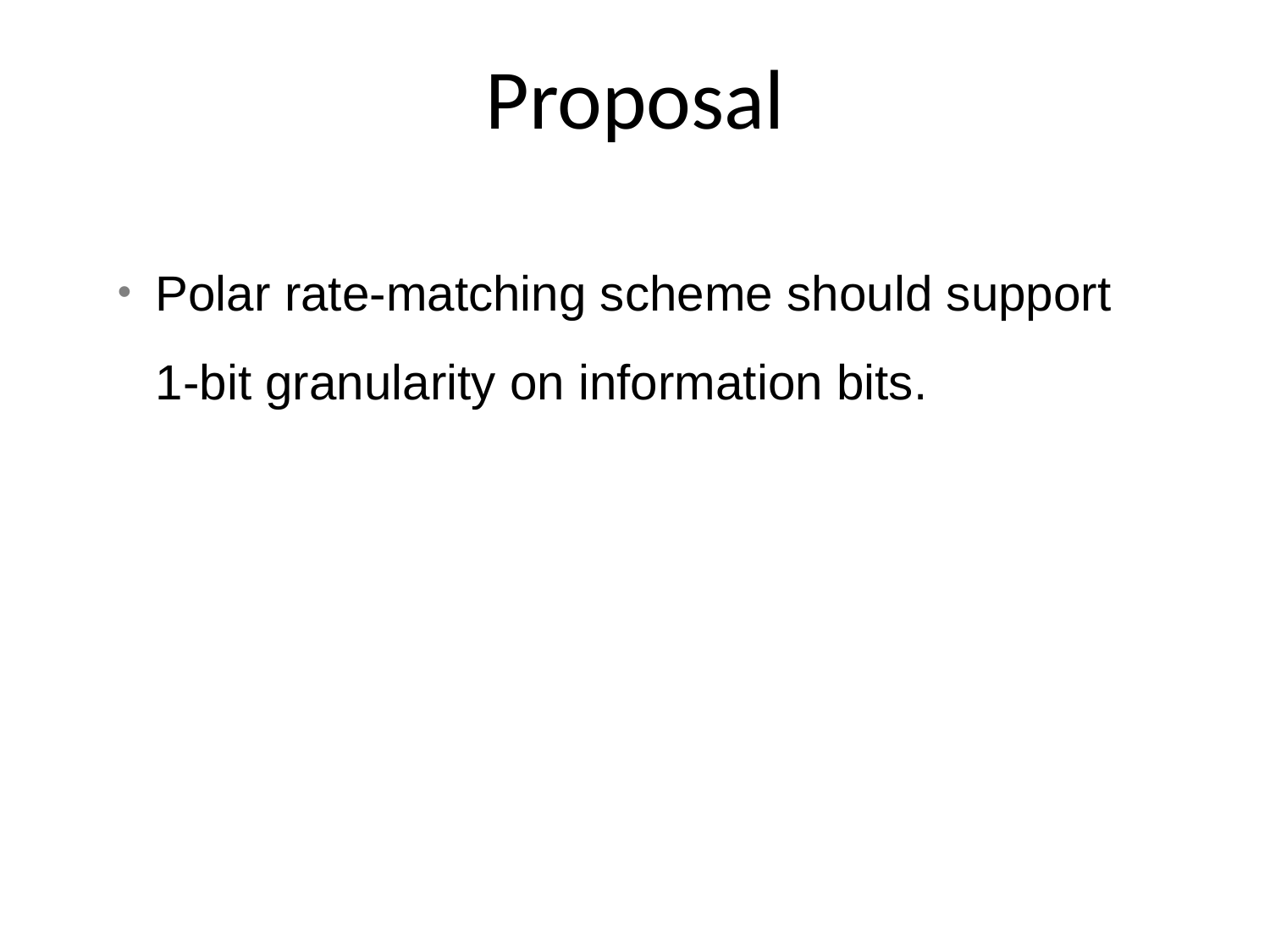

Proposal
Polar rate-matching scheme should support 1-bit granularity on information bits.